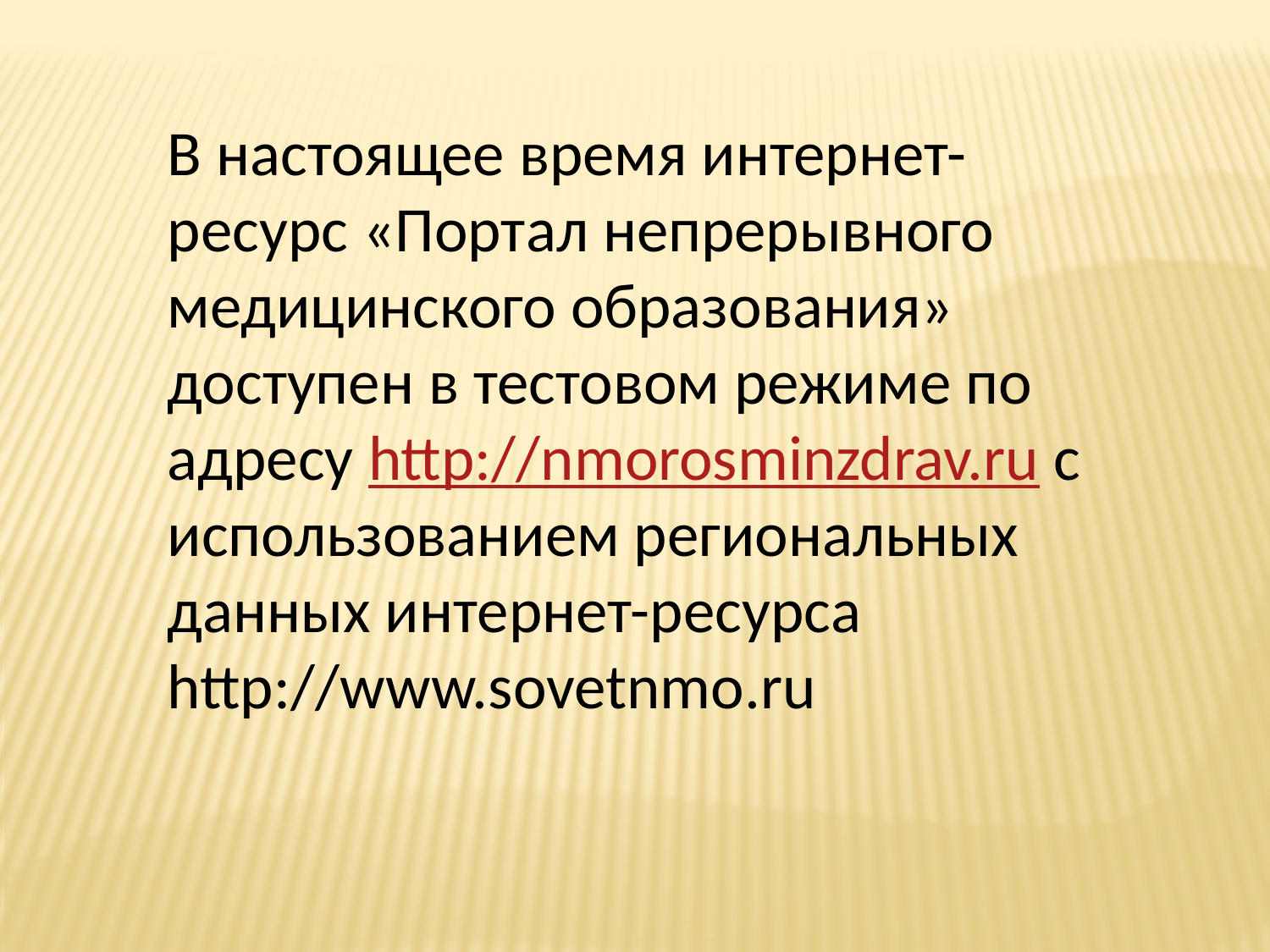

В настоящее время интернет-ресурс «Портал непрерывного медицинского образования» доступен в тестовом режиме по адресу http://nmorosminzdrav.ru с использованием региональных данных интернет-ресурса http://www.sovetnmo.ru